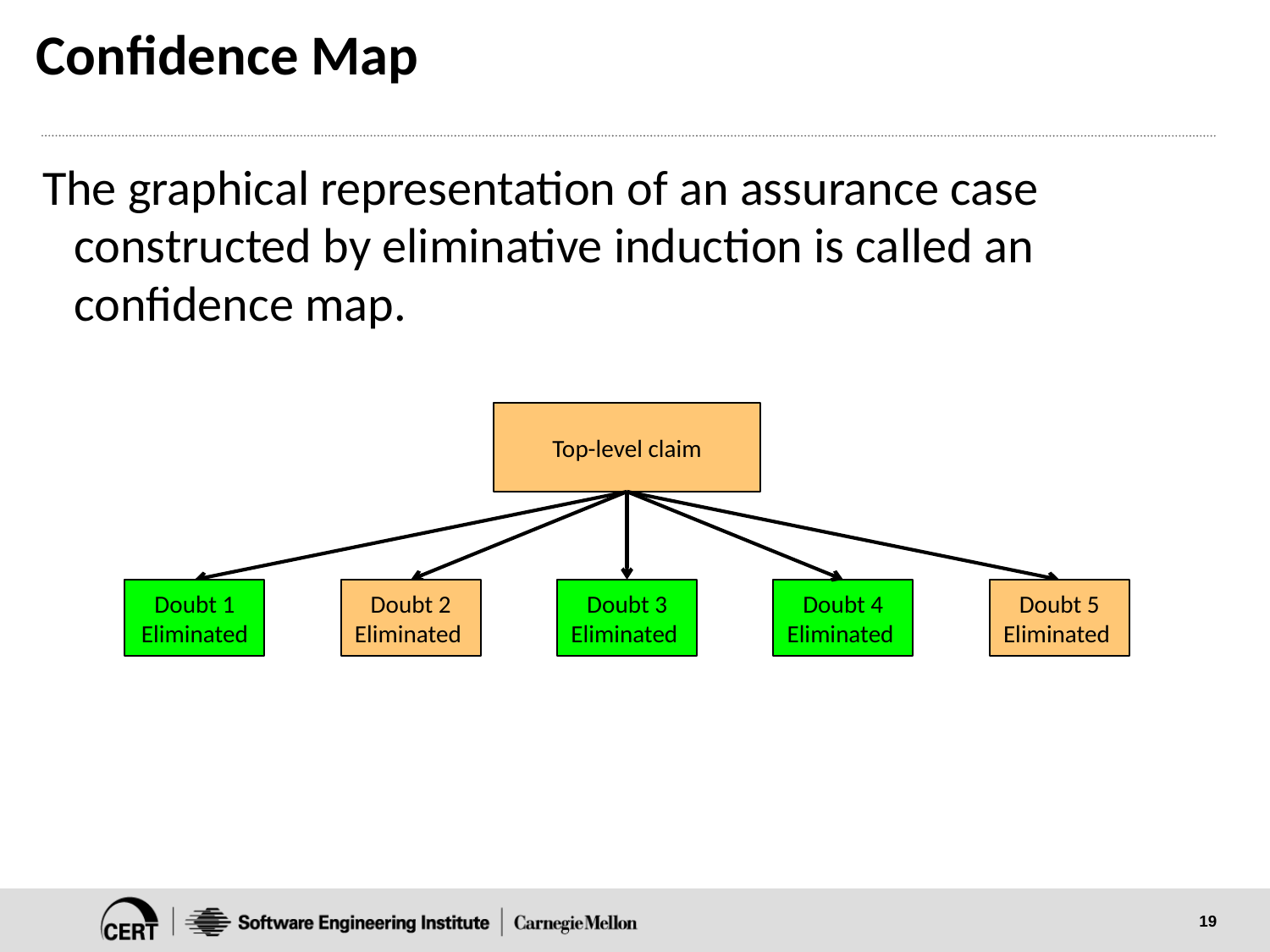

# Confidence Map
The graphical representation of an assurance case constructed by eliminative induction is called an confidence map.
Top-level claim
Doubt 1 Eliminated
Doubt 2 Eliminated
Doubt 3 Eliminated
Doubt 4 Eliminated
Doubt 5 Eliminated